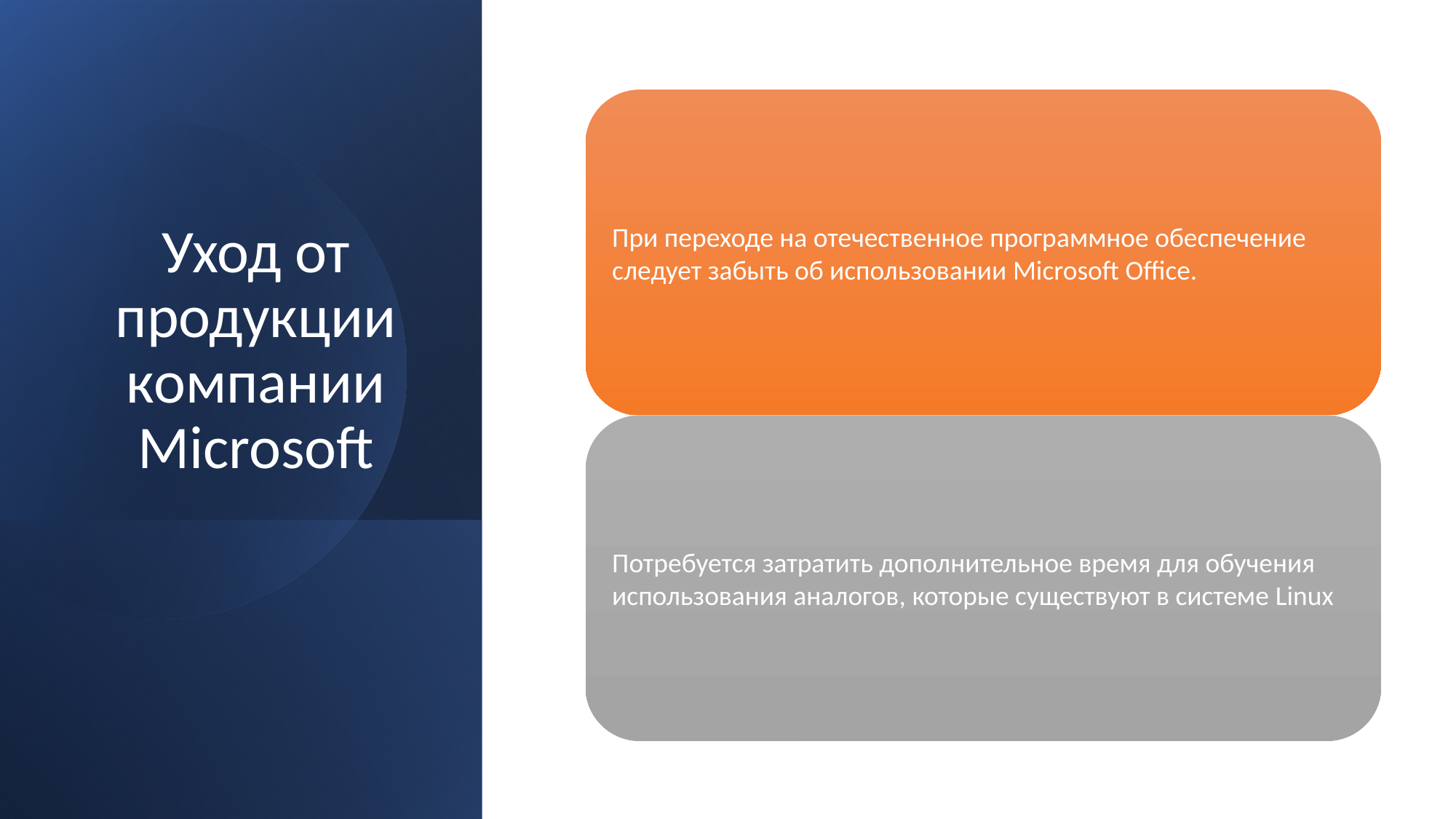

При переходе на отечественное программное обеспечение следует забыть об использовании Microsoft Office.
Потребуется затратить дополнительное время для обучения использования аналогов, которые существуют в системе Linux

# Уход от продукции компании Microsoft